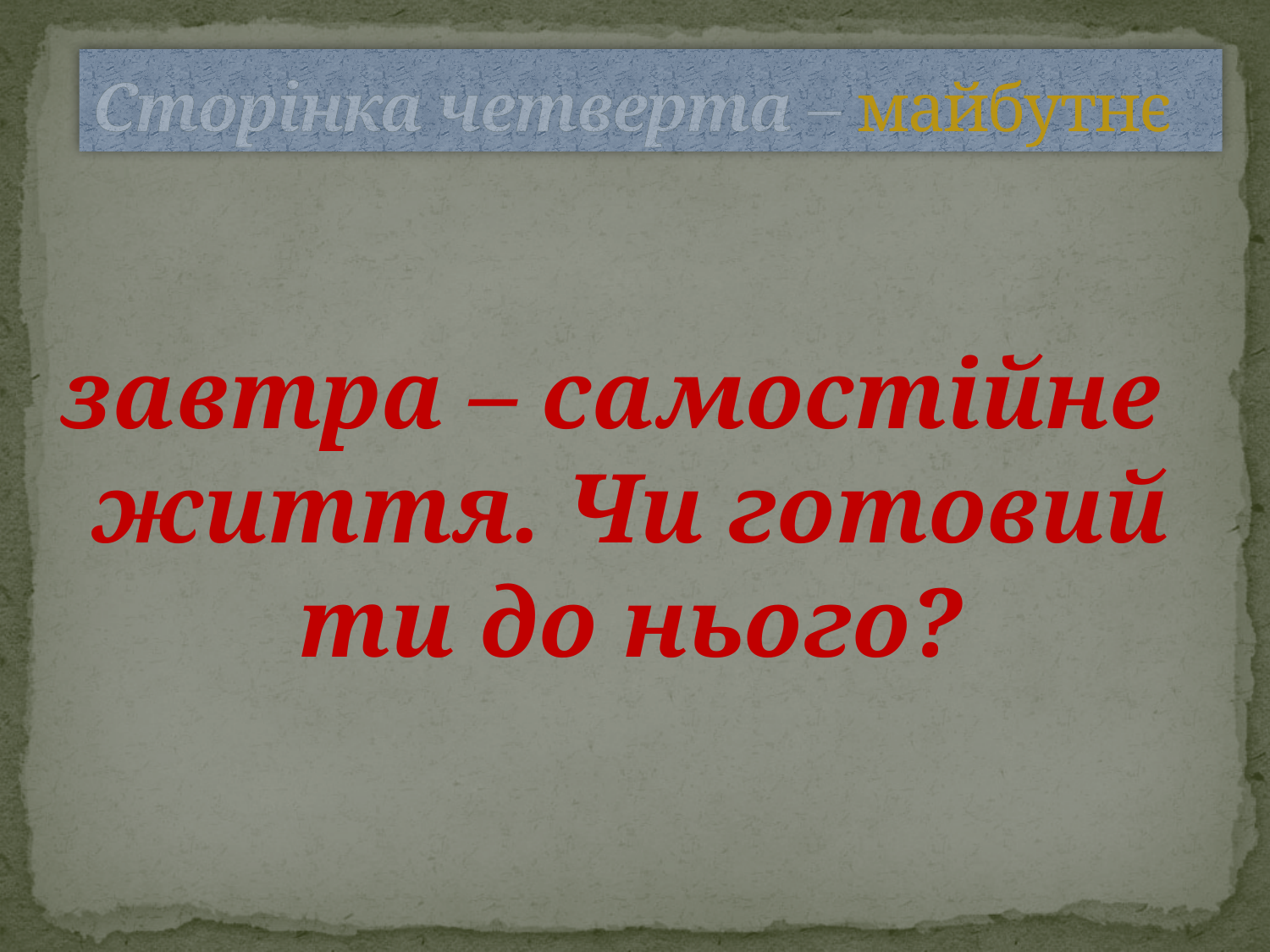

# Сторінка четверта – майбутнє
завтра – самостійне життя. Чи готовий ти до нього?